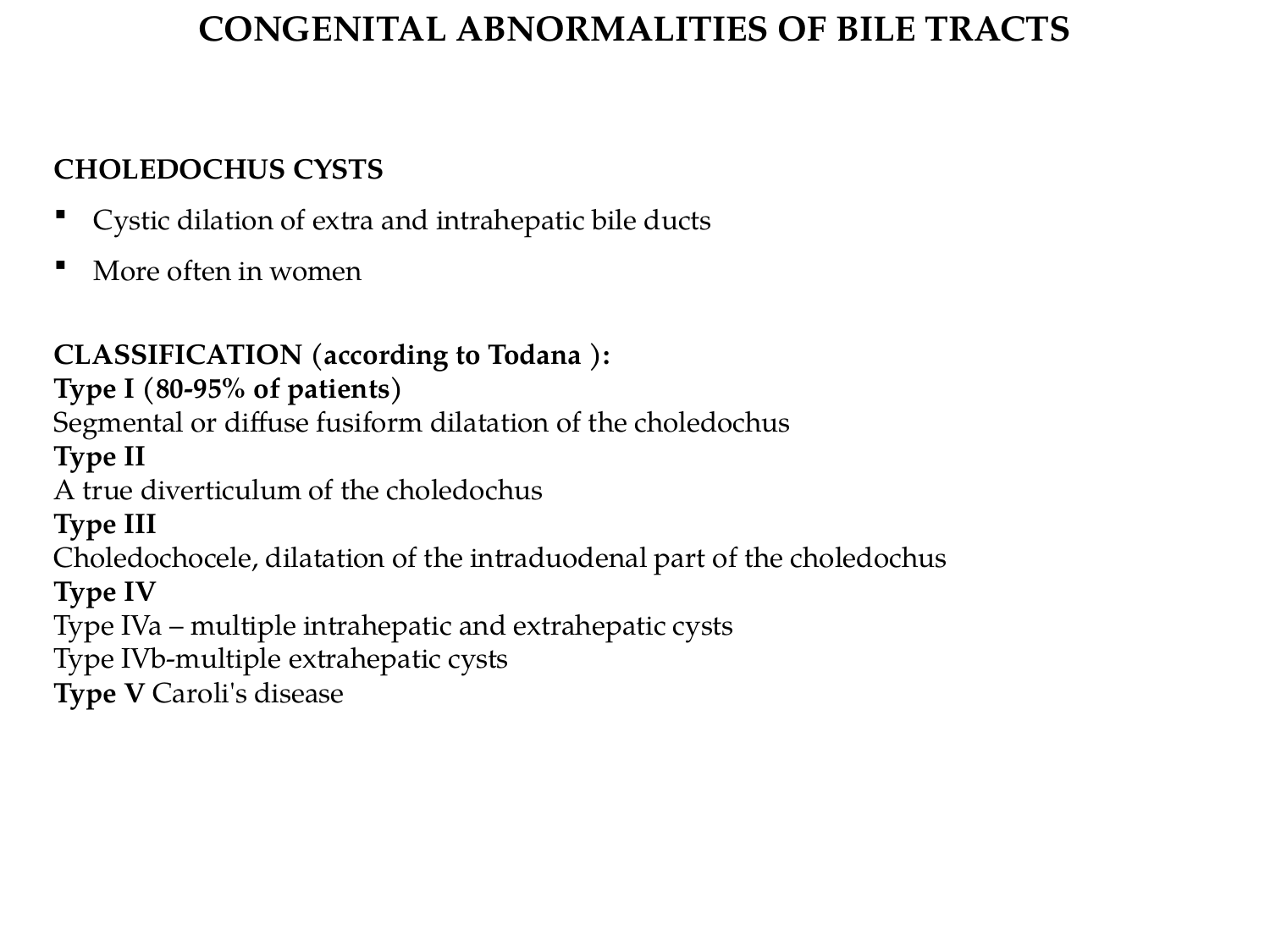

CONGENITAL ABNORMALITIES OF BILE TRACTS
CHOLEDOCHUS CYSTS
Cystic dilation of extra and intrahepatic bile ducts
More often in women

CLASSIFICATION (according to Todana ):
Type I (80-95% of patients)
Segmental or diffuse fusiform dilatation of the choledochus
Type II
A true diverticulum of the choledochus
Type III
Choledochocele, dilatation of the intraduodenal part of the choledochus
Type IV
Type IVa – multiple intrahepatic and extrahepatic cysts
Type IVb-multiple extrahepatic cysts
Type V Caroli's disease